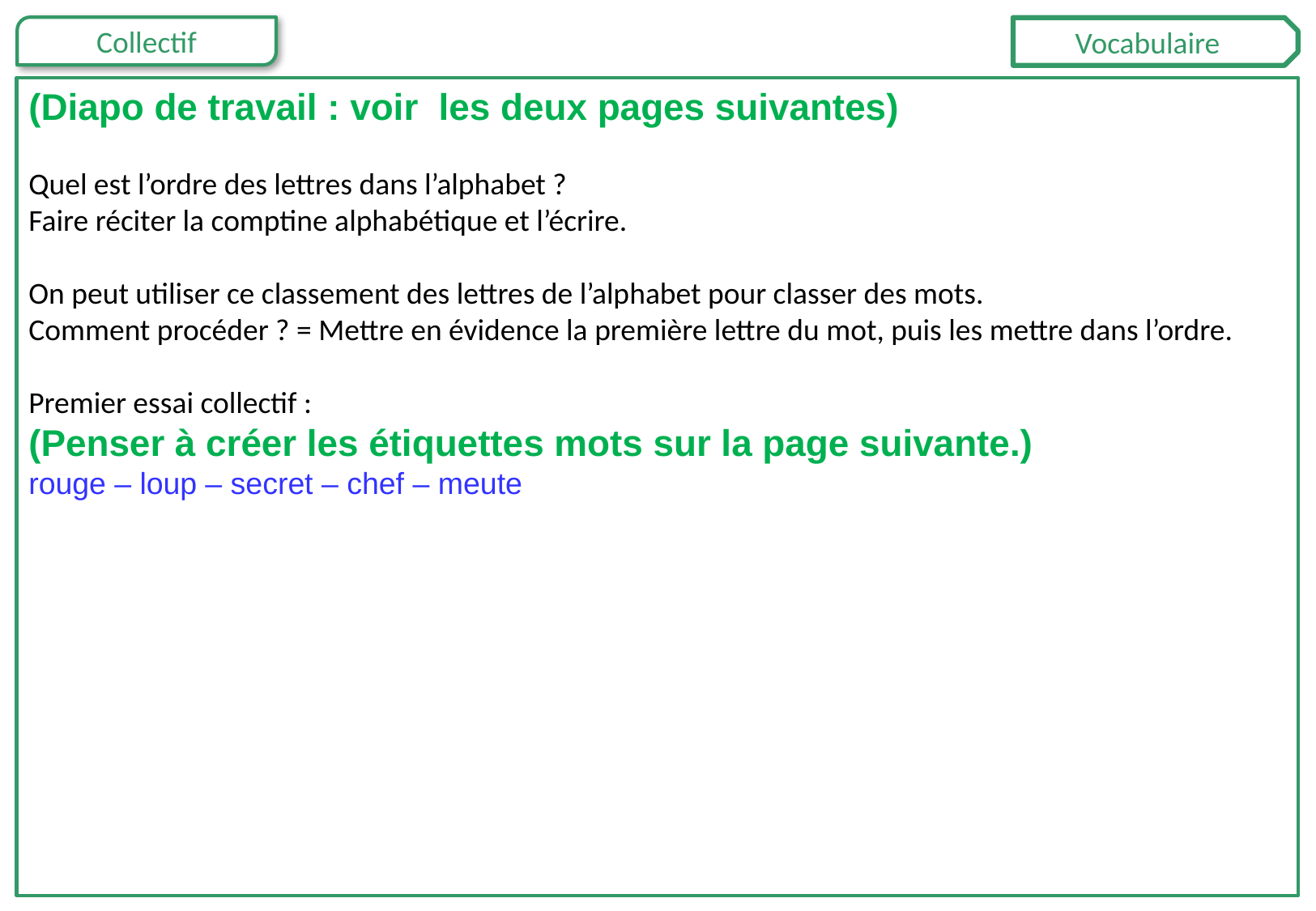

Vocabulaire
(Diapo de travail : voir  les deux pages suivantes)

Quel est l’ordre des lettres dans l’alphabet ?
Faire réciter la comptine alphabétique et l’écrire.

On peut utiliser ce classement des lettres de l’alphabet pour classer des mots.
Comment procéder ? = Mettre en évidence la première lettre du mot, puis les mettre dans l’ordre.

Premier essai collectif :
(Penser à créer les étiquettes mots sur la page suivante.)
rouge – loup – secret – chef – meute